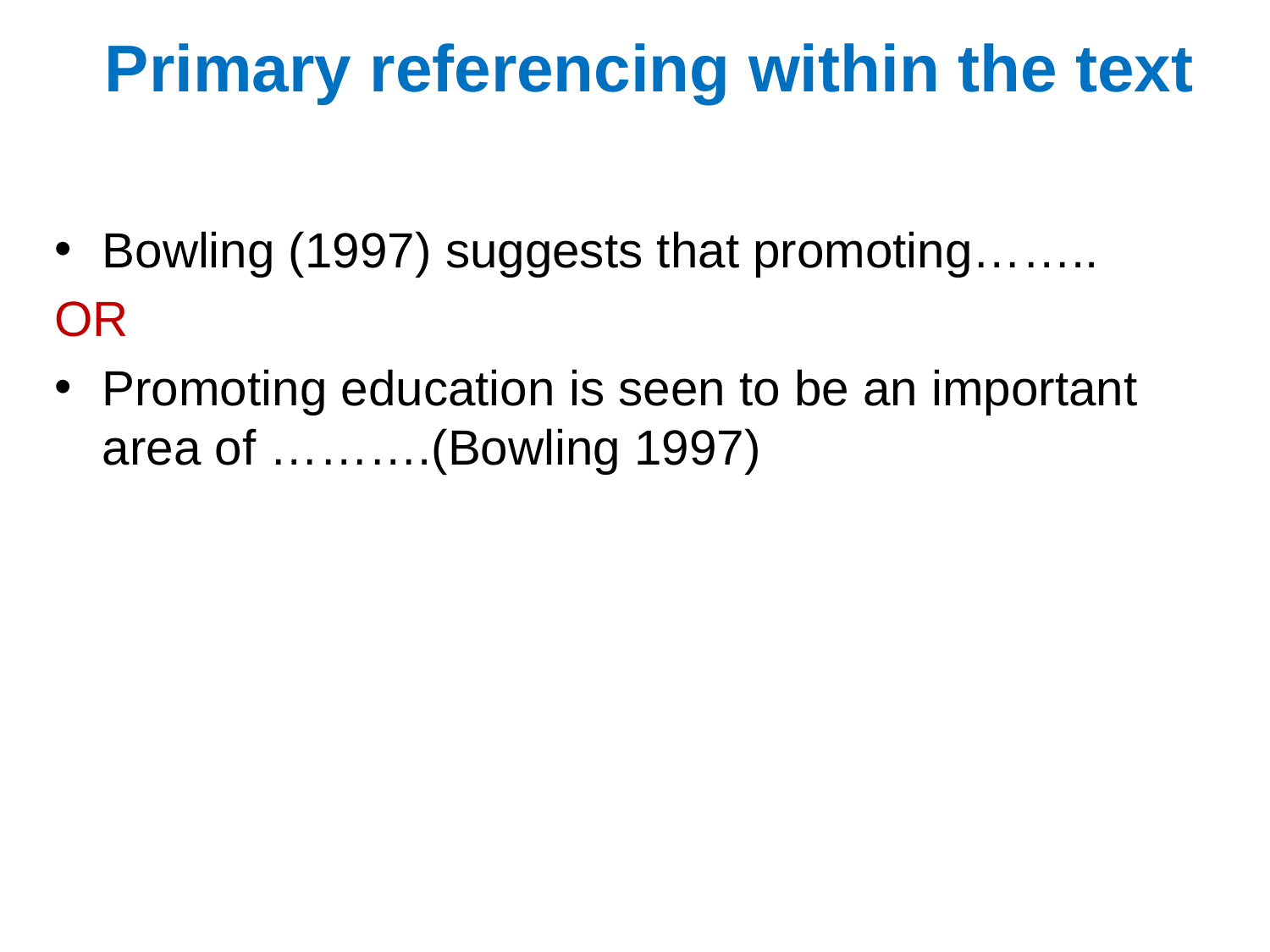

Primary referencing within the text
Bowling (1997) suggests that promoting……..
OR
Promoting education is seen to be an important area of ……….(Bowling 1997)